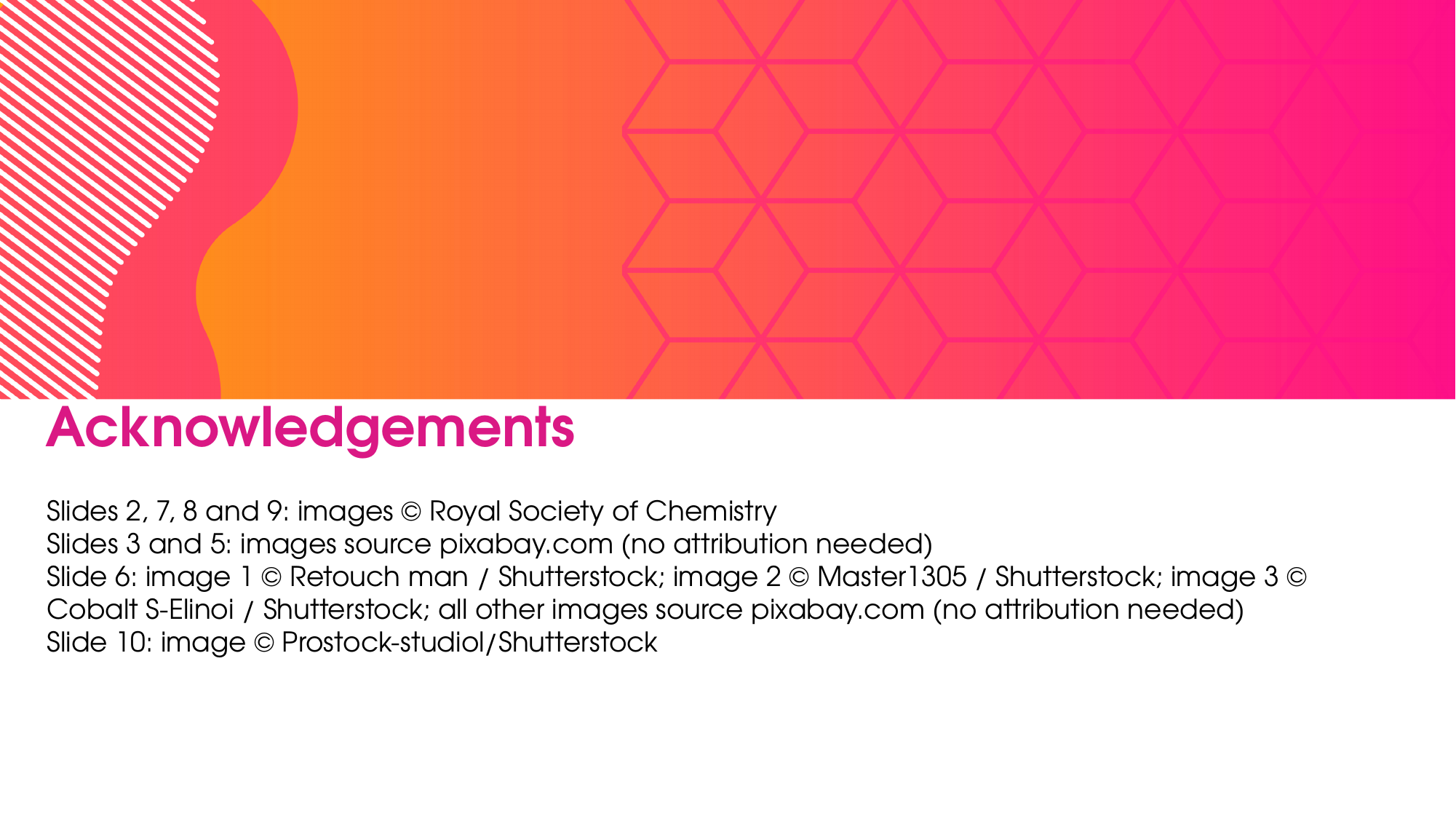

Acknowledgements

Slides 2, 7, 8 and 9: images © Royal Society of Chemistry
Slides 3 and 5: images source pixabay.com (no attribution needed)
Slide 6: image 1 © Retouch man / Shutterstock; image 2 © Master1305 / Shutterstock; image 3 © Cobalt S-Elinoi / Shutterstock; all other images source pixabay.com (no attribution needed)
Slide 10: image © Prostock-studiol/Shutterstock